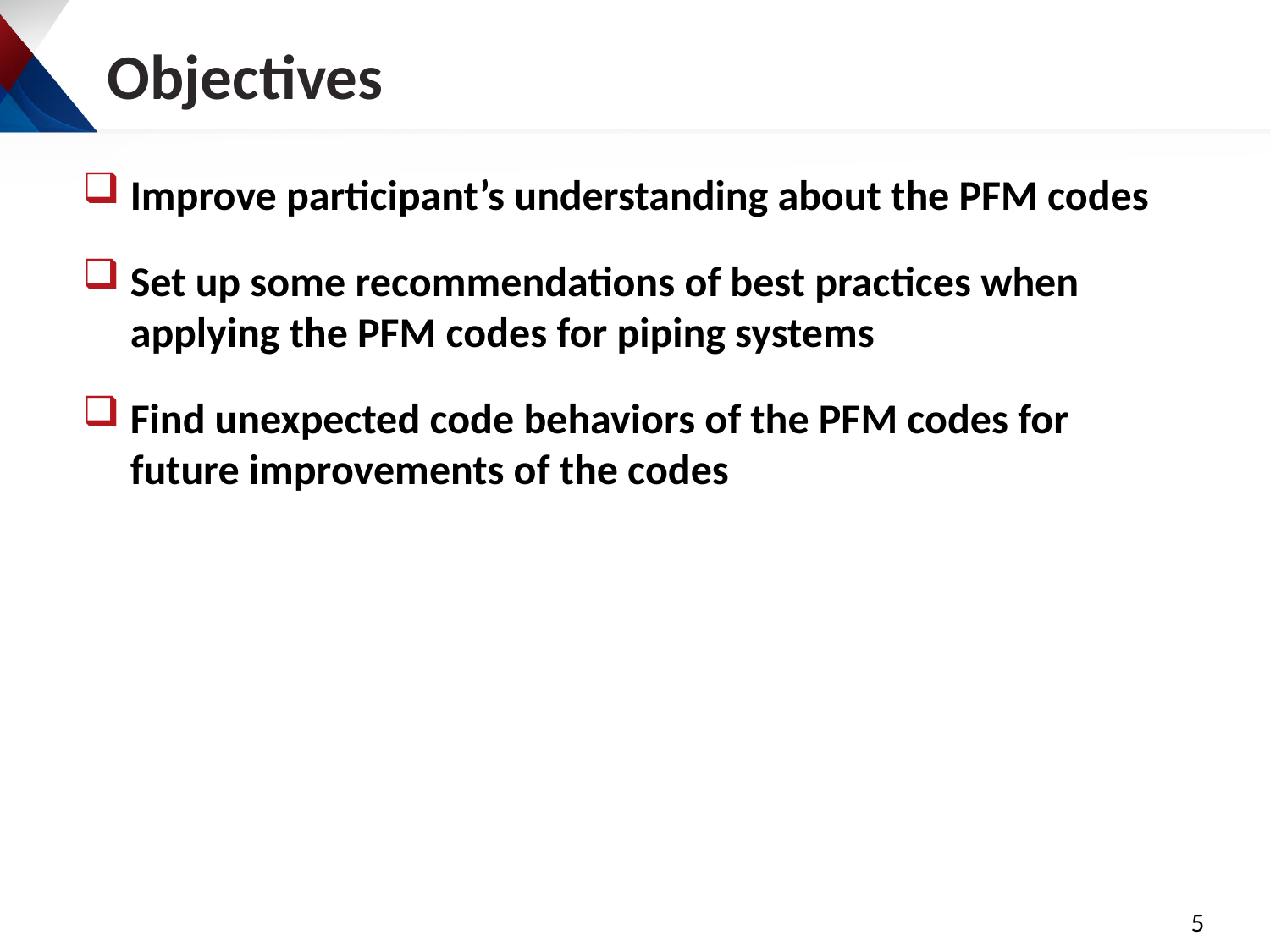

# Objectives
Improve participant’s understanding about the PFM codes
Set up some recommendations of best practices when applying the PFM codes for piping systems
Find unexpected code behaviors of the PFM codes for future improvements of the codes

5